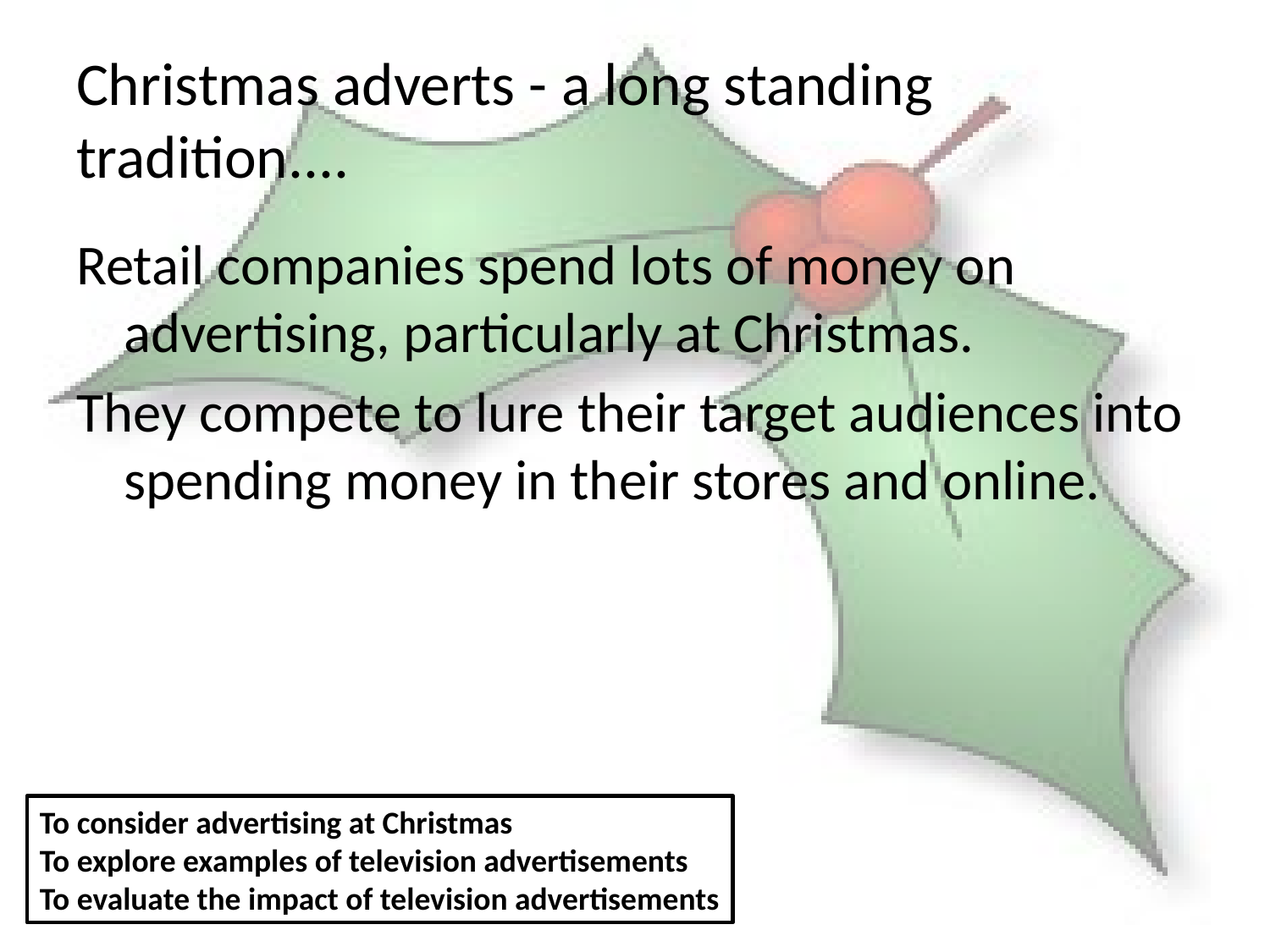

# Christmas adverts - a long standing tradition....
Retail companies spend lots of money on advertising, particularly at Christmas.
They compete to lure their target audiences into spending money in their stores and online.
To consider advertising at Christmas
To explore examples of television advertisements
To evaluate the impact of television advertisements